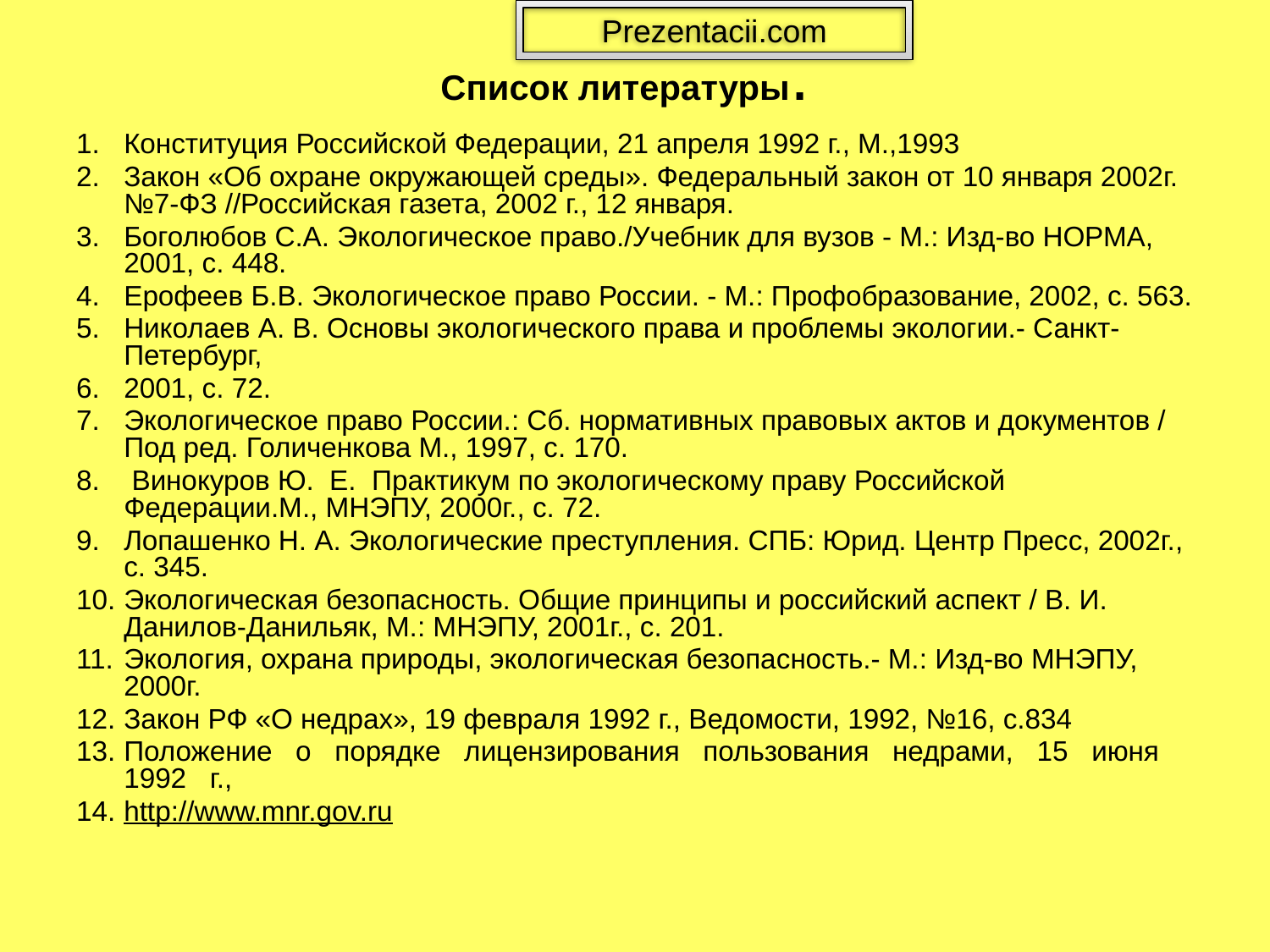

Prezentacii.com
# Список литературы.
Конституция Российской Федерации, 21 апреля 1992 г., М.,1993
Закон «Об охране окружающей среды». Федеральный закон от 10 января 2002г. №7-ФЗ //Российская газета, 2002 г., 12 января.
Боголюбов С.А. Экологическое право./Учебник для вузов - М.: Изд-во НОРМА, 2001, с. 448.
Ерофеев Б.В. Экологическое право России. - М.: Профобразование, 2002, с. 563.
Николаев А. В. Основы экологического права и проблемы экологии.- Санкт-Петербург,
2001, с. 72.
Экологическое право России.: Сб. нормативных правовых актов и документов / Под ред. Голиченкова М., 1997, с. 170.
 Винокуров Ю.  Е.  Практикум по экологическому праву Российской Федерации.М., МНЭПУ, 2000г., с. 72.
Лопашенко Н. А. Экологические преступления. СПБ: Юрид. Центр Пресс, 2002г., с. 345.
Экологическая безопасность. Общие принципы и российский аспект / В. И. Данилов-Данильяк, М.: МНЭПУ, 2001г., с. 201.
Экология, охрана природы, экологическая безопасность.- М.: Изд-во МНЭПУ, 2000г.
Закон РФ «О недрах», 19 февраля 1992 г., Ведомости, 1992, №16, с.834
Положение   о   порядке   лицензирования   пользования   недрами,   15   июня   1992   г.,
http://www.mnr.gov.ru